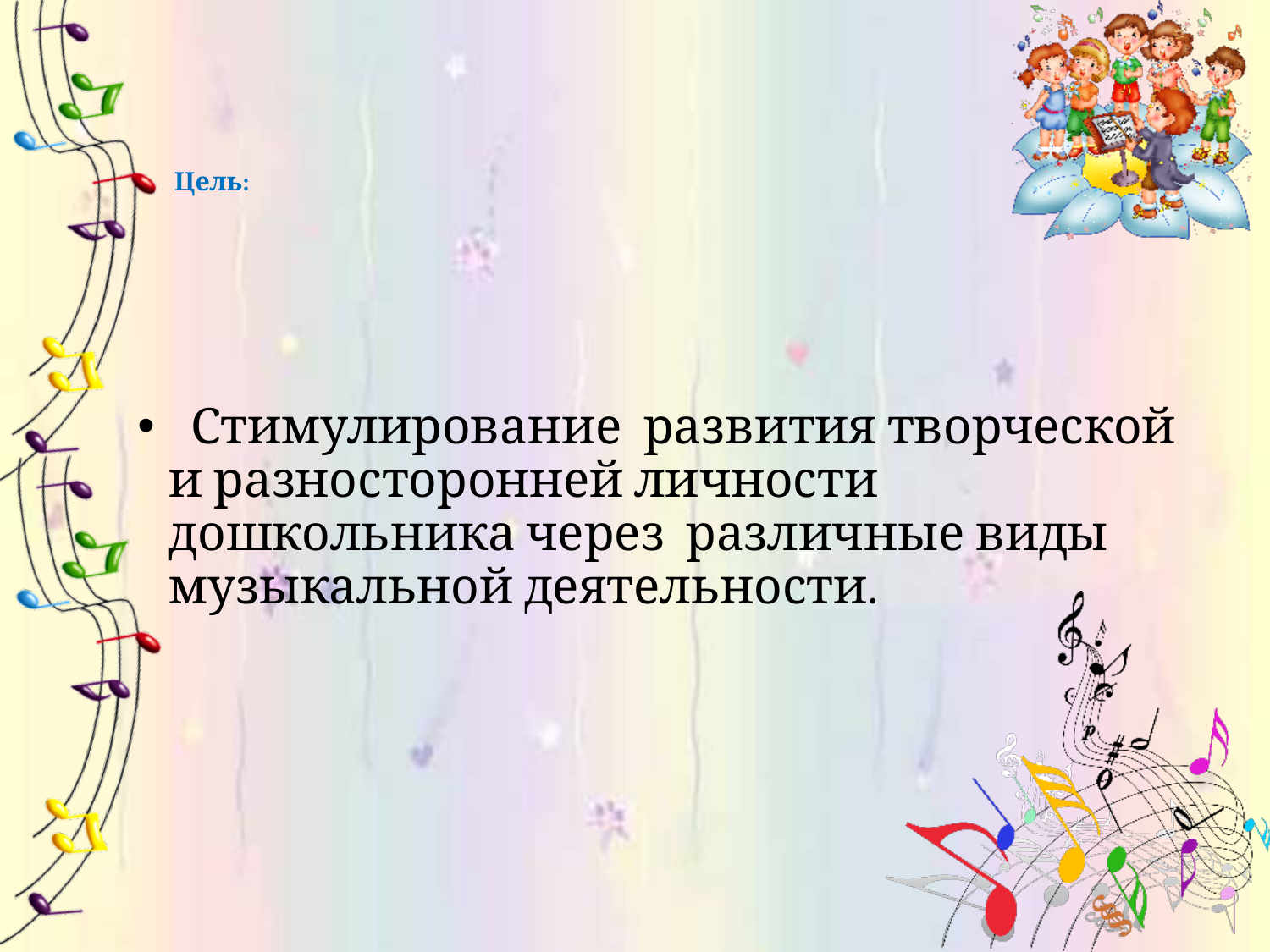

# Цель:

  Стимулирование  развития творческой и разносторонней личности дошкольника через  различные виды музыкальной деятельности.